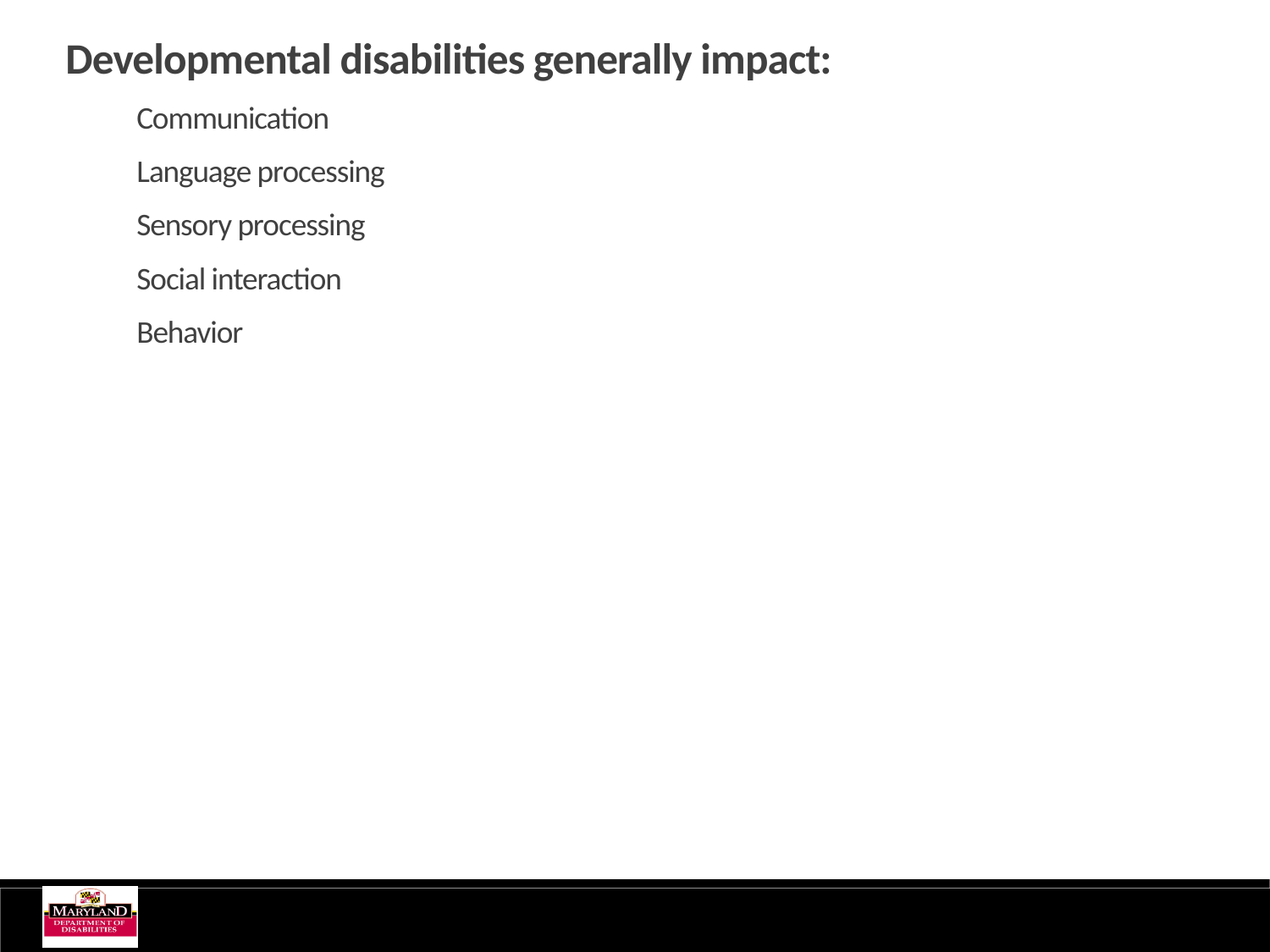

Developmental disabilities generally impact:
	Communication
	Language processing
	Sensory processing
	Social interaction
	Behavior